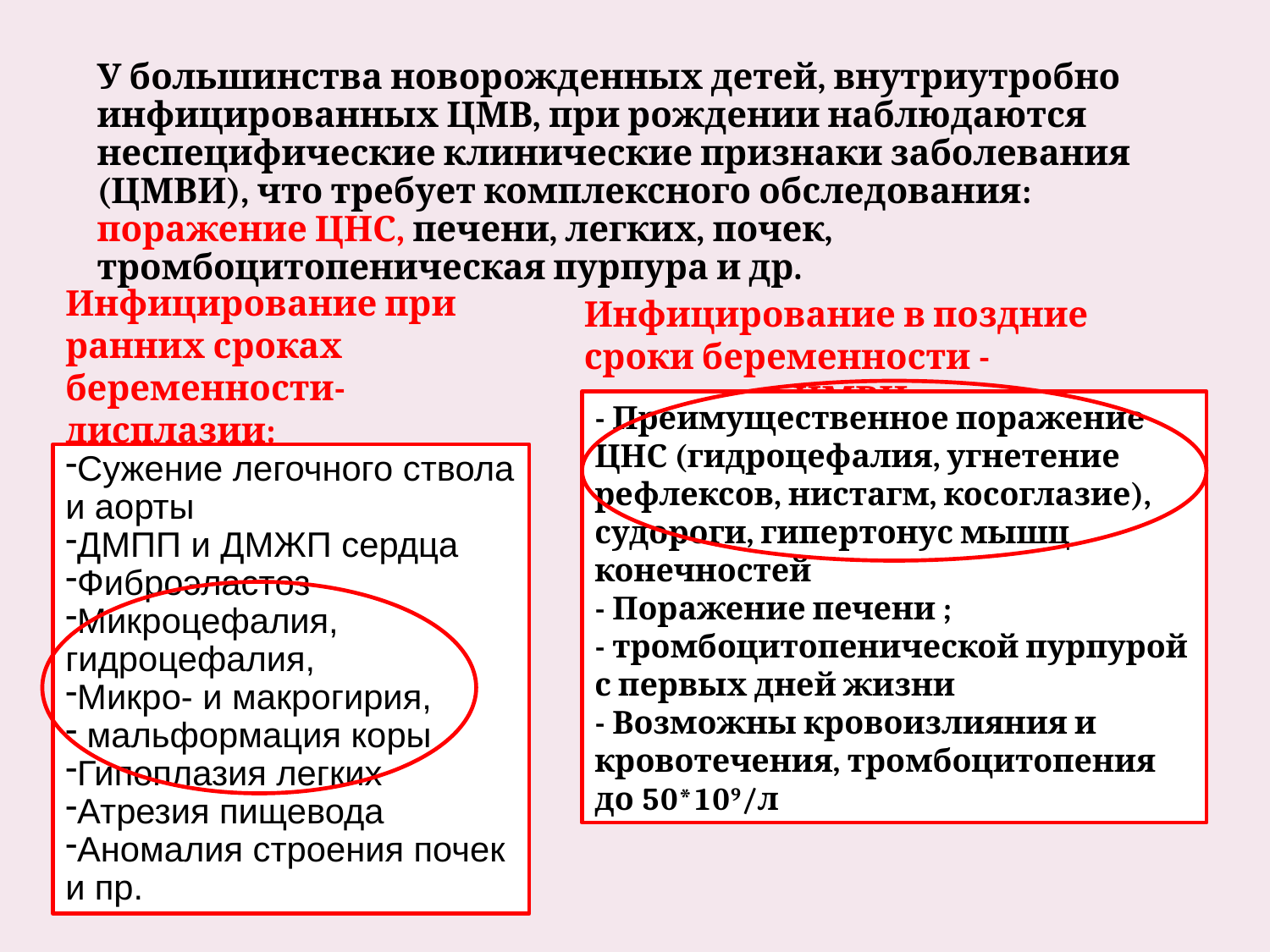

У большинства новорожденных детей, внутриутробно инфицированных ЦМВ, при рождении наблюдаются неспецифические клинические признаки заболевания (ЦМВИ), что требует комплексного обследования: поражение ЦНС, печени, легких, почек, тромбоцитопеническая пурпура и др.

Инфицирование при ранних сроках беременности- дисплазии:
Инфицирование в поздние сроки беременности - симптомы ЦМВИ
- Преимущественное поражение ЦНС (гидроцефалия, угнетение рефлексов, нистагм, косоглазие), судороги, гипертонус мышц конечностей
- Поражение печени ;
- тромбоцитопенической пурпурой с первых дней жизни
- Возможны кровоизлияния и кровотечения, тромбоцитопения до 50*109/л
Сужение легочного ствола и аорты
ДМПП и ДМЖП сердца
Фиброэластоз
Микроцефалия, гидроцефалия,
Микро- и макрогирия,
 мальформация коры
Гипоплазия легких
Атрезия пищевода
Аномалия строения почек и пр.